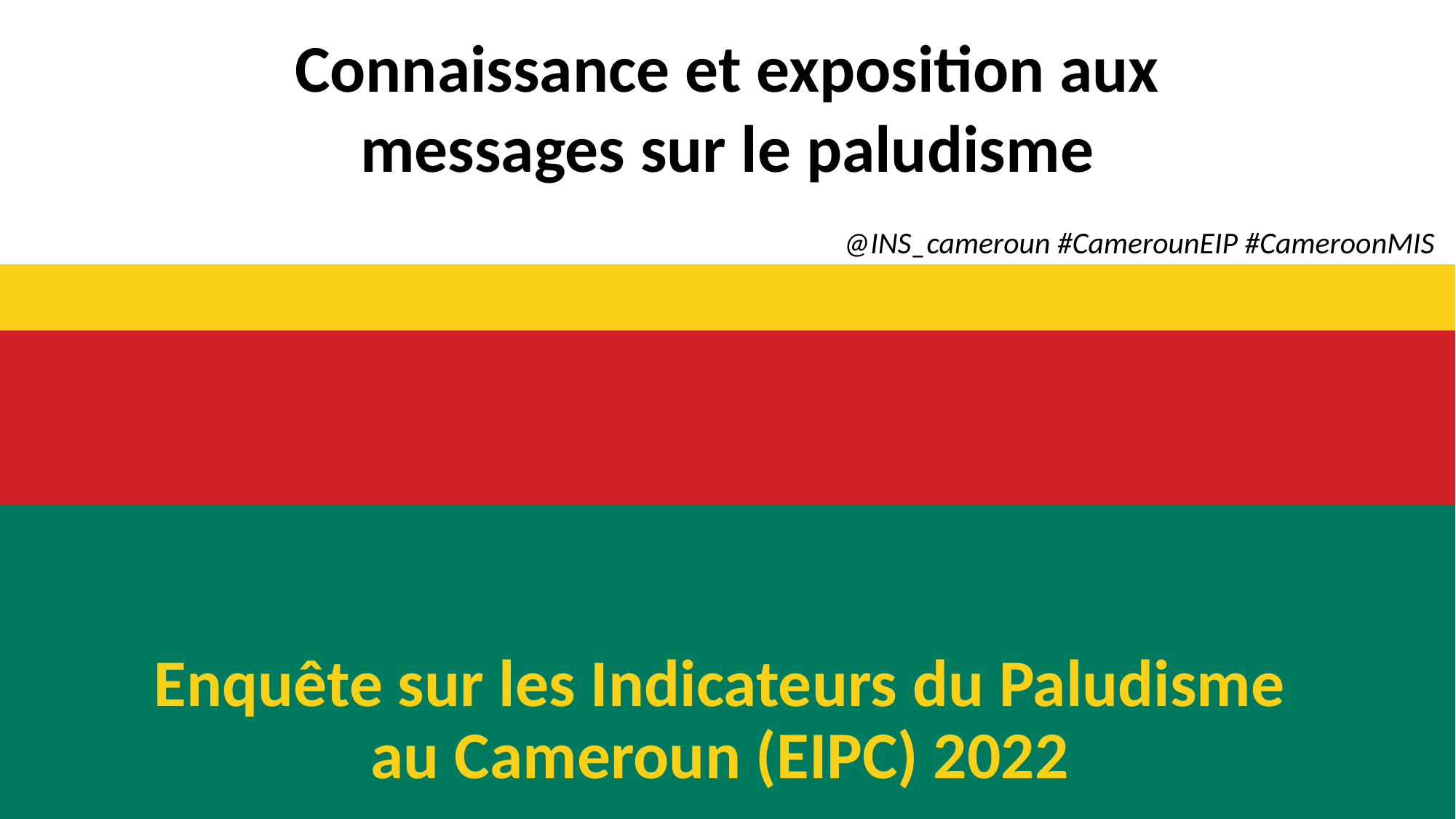

Connaissance et exposition aux messages sur le paludisme
@INS_cameroun #CamerounEIP #CameroonMIS